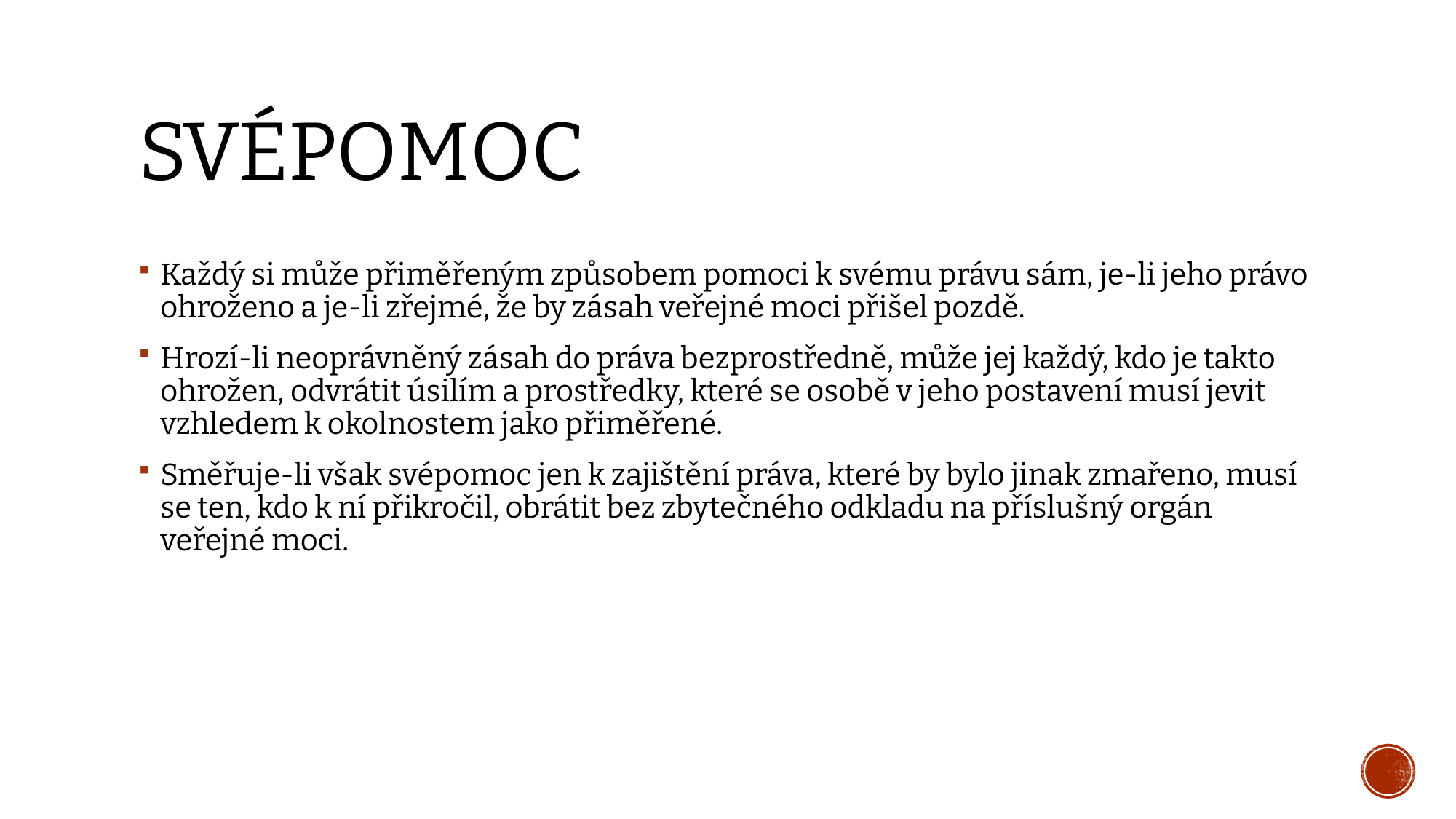

# Svépomoc
Každý si může přiměřeným způsobem pomoci k svému právu sám, je-li jeho právo ohroženo a je-li zřejmé, že by zásah veřejné moci přišel pozdě.
Hrozí-li neoprávněný zásah do práva bezprostředně, může jej každý, kdo je takto ohrožen, odvrátit úsilím a prostředky, které se osobě v jeho postavení musí jevit vzhledem k okolnostem jako přiměřené.
Směřuje-li však svépomoc jen k zajištění práva, které by bylo jinak zmařeno, musí se ten, kdo k ní přikročil, obrátit bez zbytečného odkladu na příslušný orgán veřejné moci.